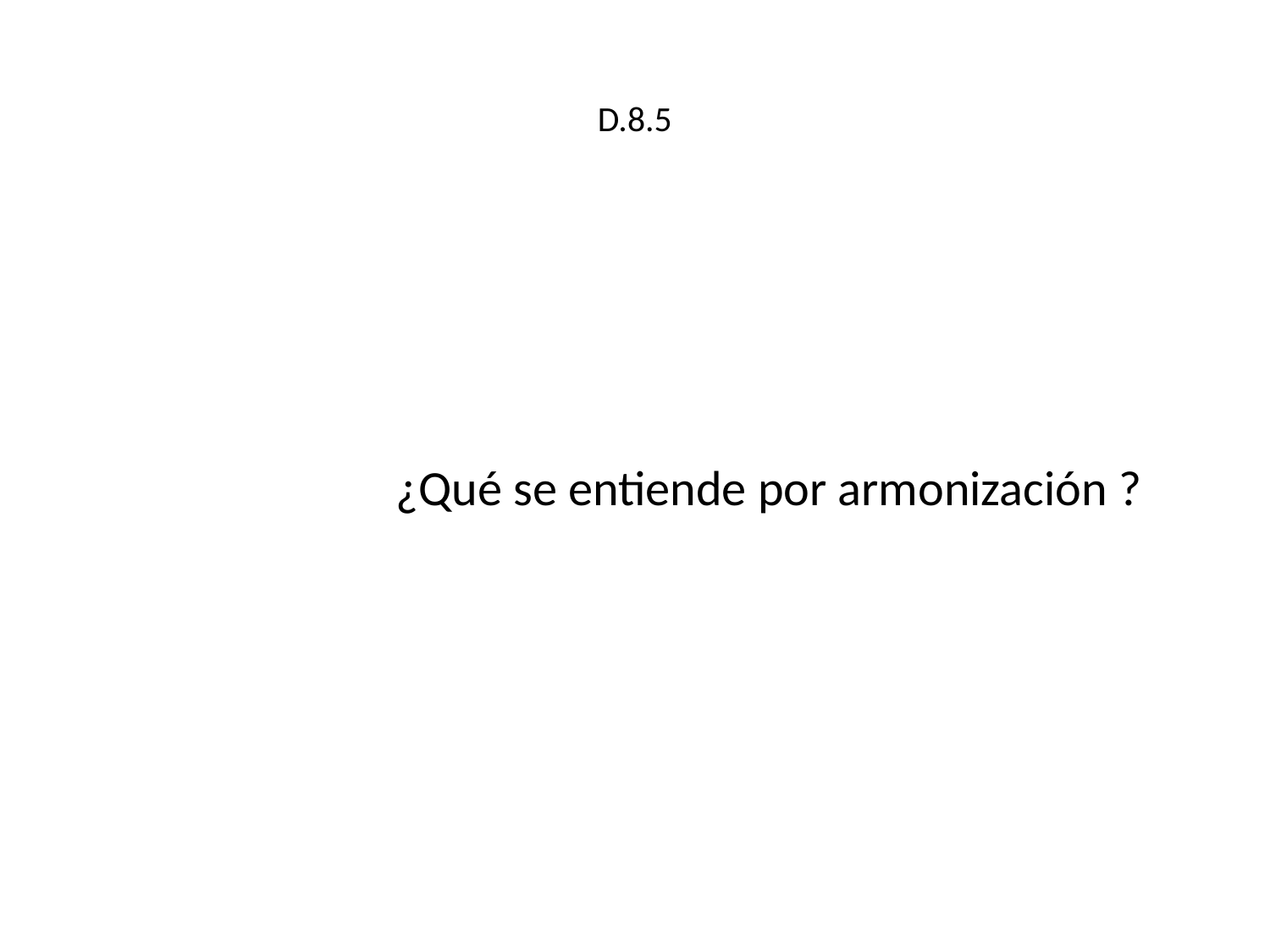

# D.8.5

¿Qué se entiende por armonización ?